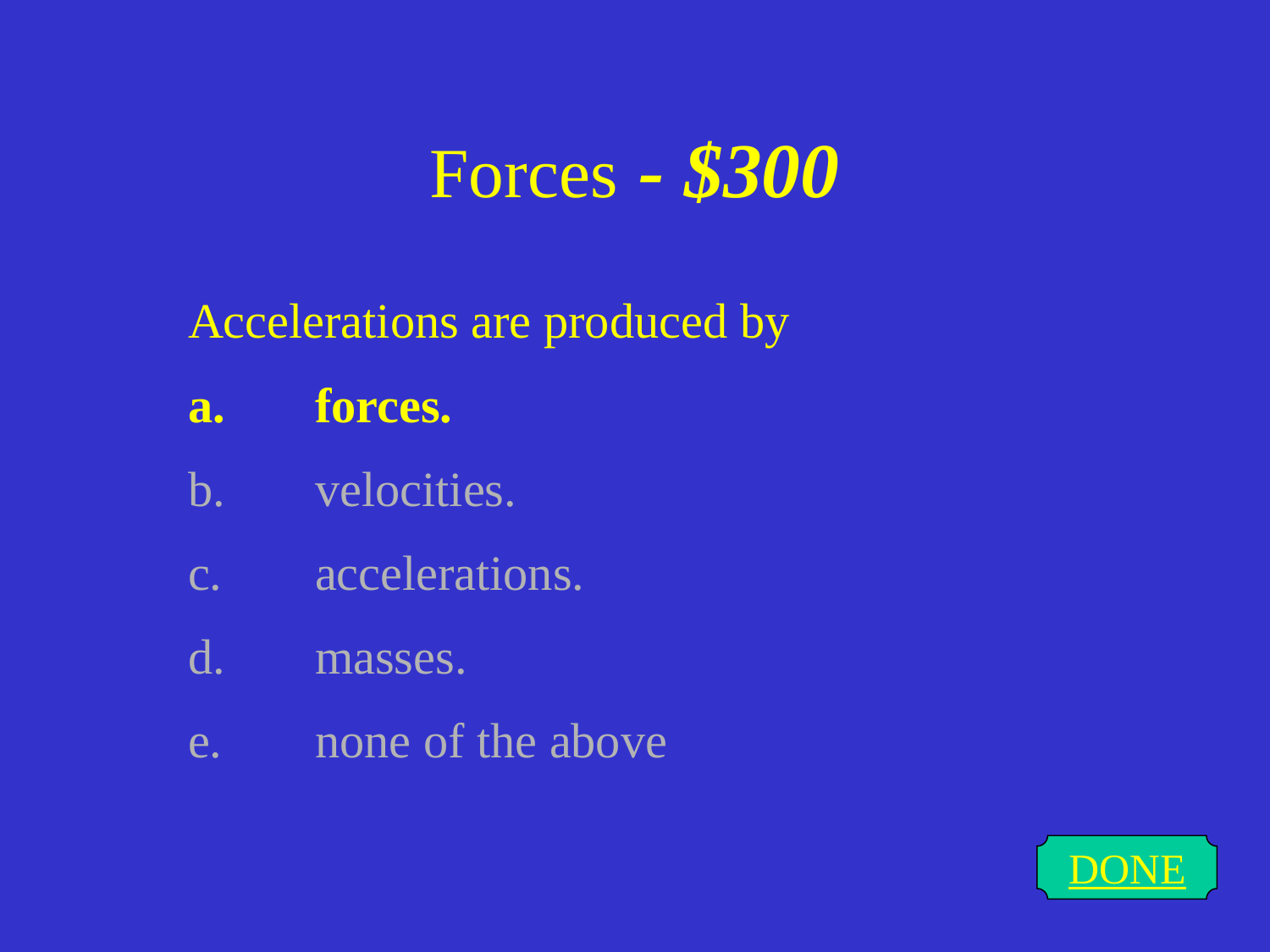

# Forces - $300
Accelerations are produced by
a.	forces.
b.	velocities.
c.	accelerations.
d.	masses.
e.	none of the above

DONE